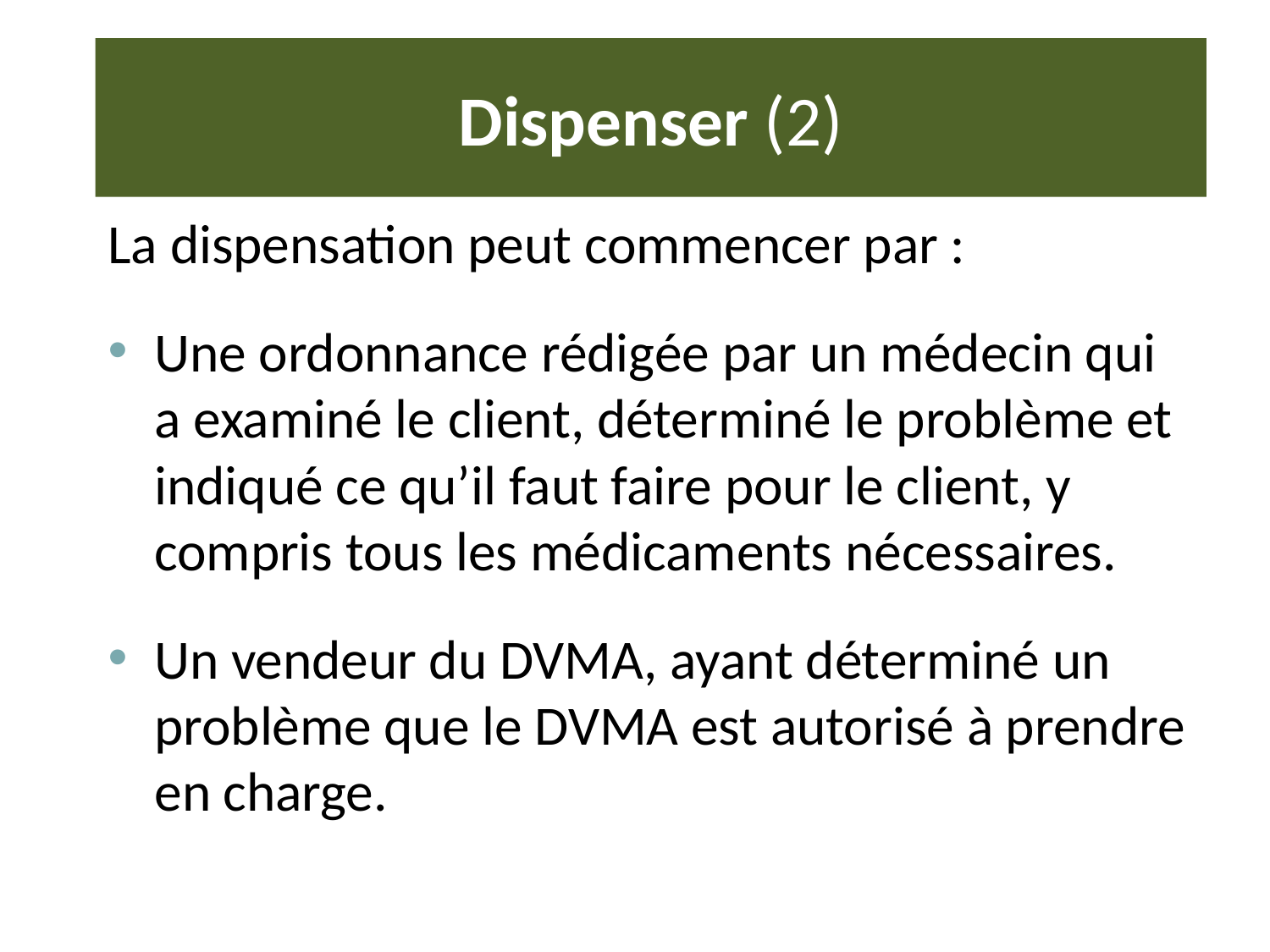

# Dispenser (2)
La dispensation peut commencer par :
Une ordonnance rédigée par un médecin qui a examiné le client, déterminé le problème et indiqué ce qu’il faut faire pour le client, y compris tous les médicaments nécessaires.
Un vendeur du DVMA, ayant déterminé un problème que le DVMA est autorisé à prendre en charge.